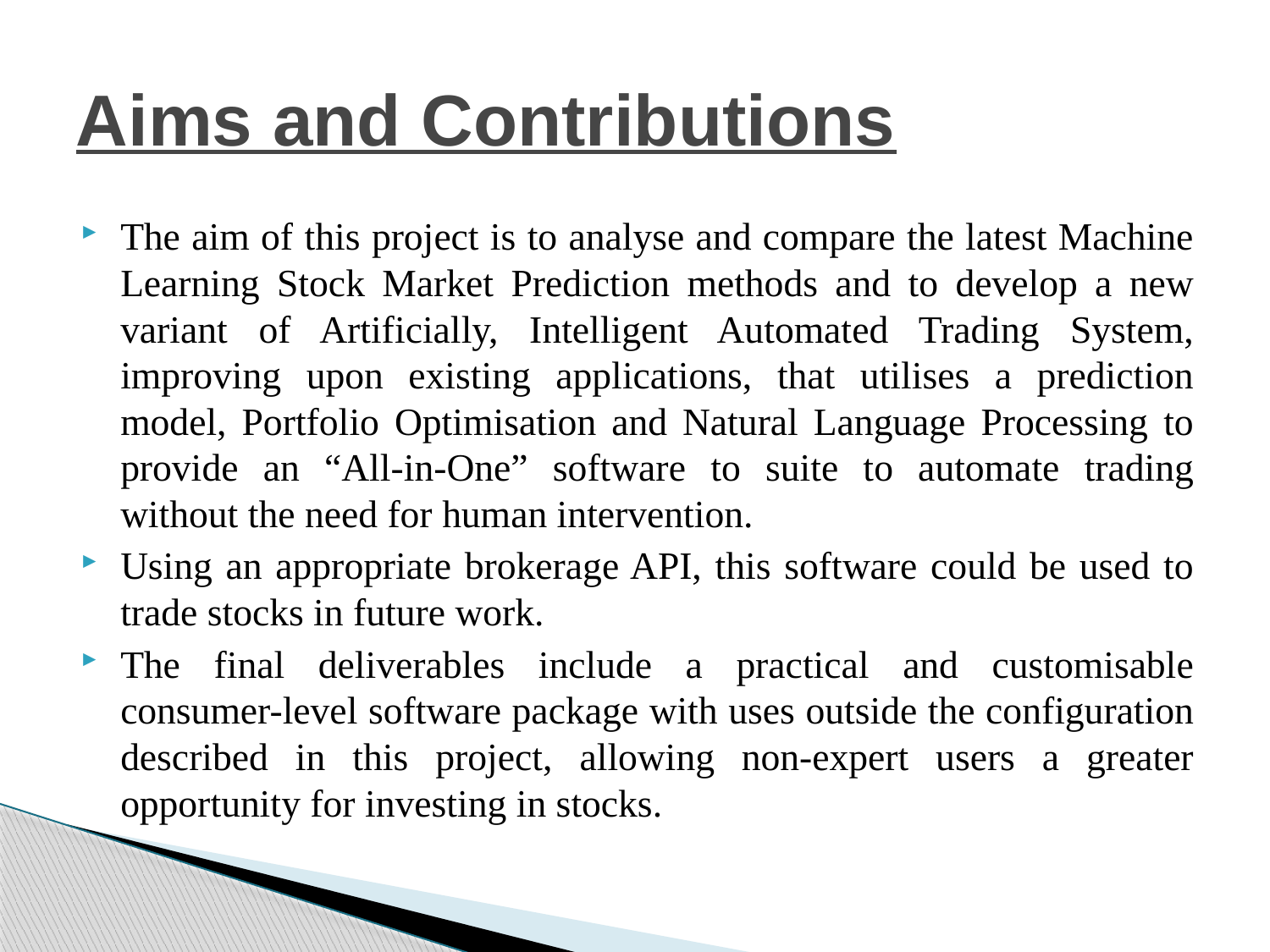

# Aims and Contributions
The aim of this project is to analyse and compare the latest Machine Learning Stock Market Prediction methods and to develop a new variant of Artificially, Intelligent Automated Trading System, improving upon existing applications, that utilises a prediction model, Portfolio Optimisation and Natural Language Processing to provide an “All-in-One” software to suite to automate trading without the need for human intervention.
Using an appropriate brokerage API, this software could be used to trade stocks in future work.
The final deliverables include a practical and customisable consumer-level software package with uses outside the configuration described in this project, allowing non-expert users a greater opportunity for investing in stocks.